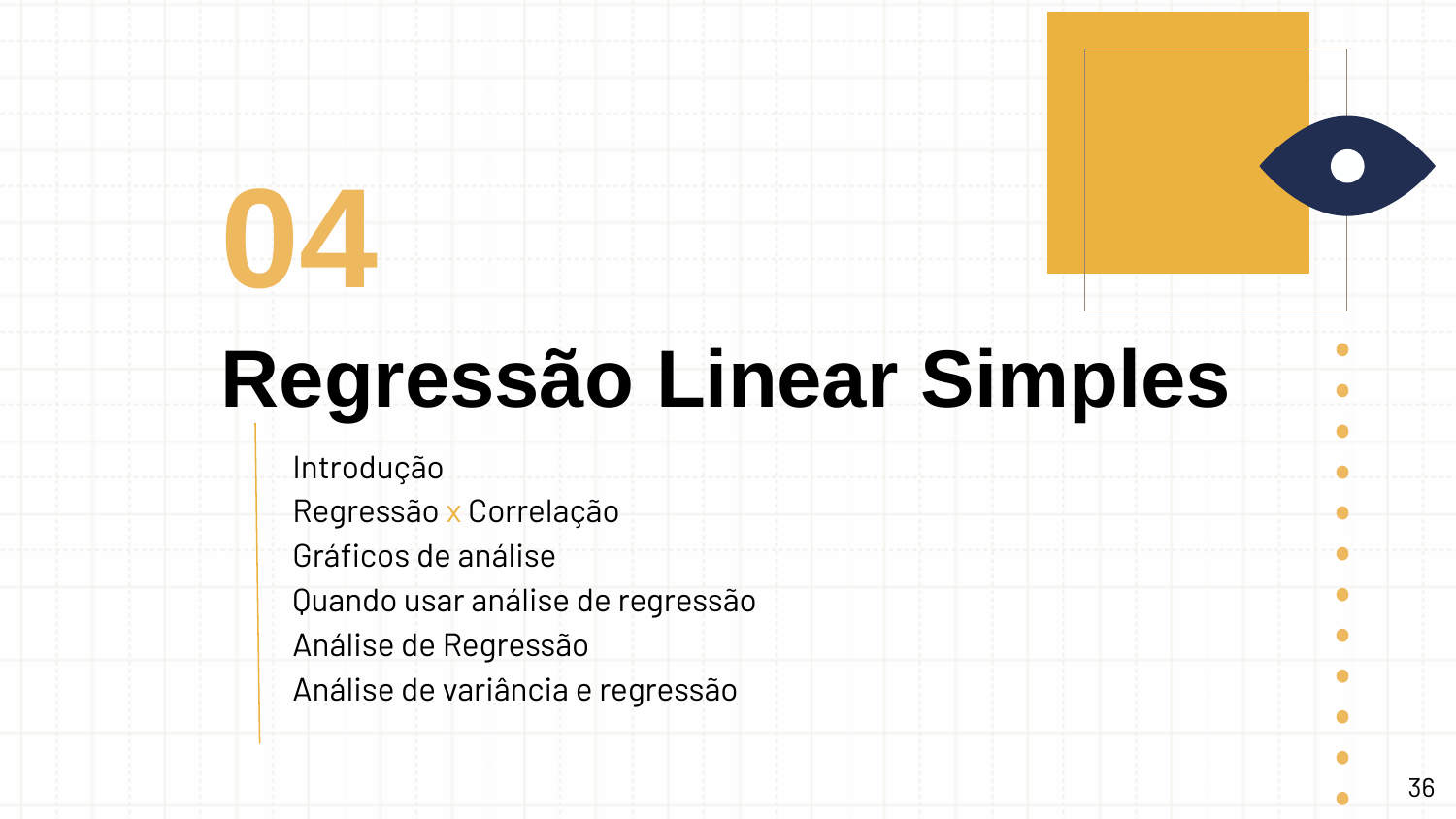

04
# Regressão Linear Simples
Introdução
Regressão x Correlação
Gráficos de análise
Quando usar análise de regressão
Análise de Regressão
Análise de variância e regressão

36